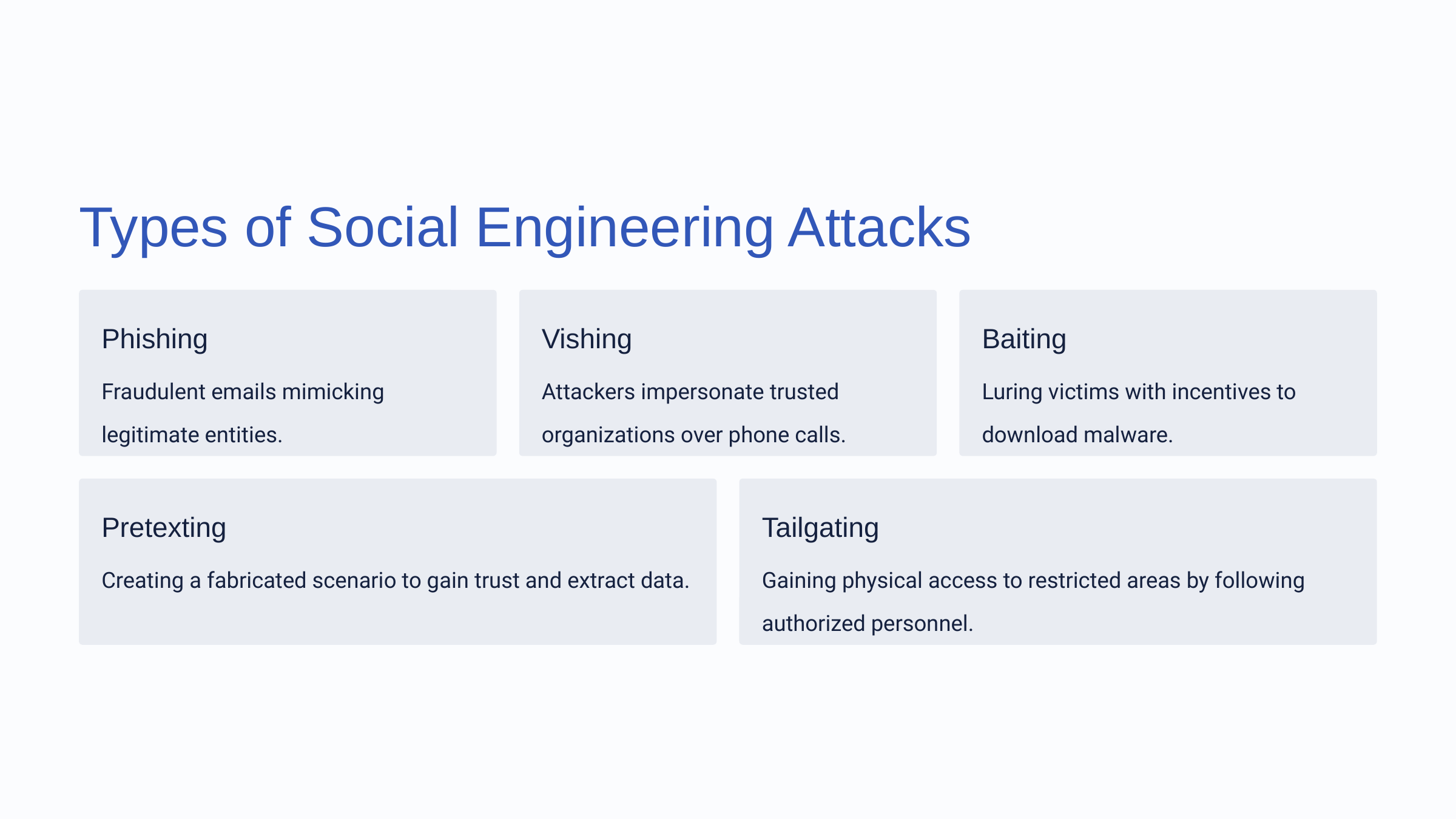

Types of Social Engineering Attacks

Phishing
Vishing
Baiting
Fraudulent emails mimicking legitimate entities.
Attackers impersonate trusted organizations over phone calls.
Luring victims with incentives to download malware.

Pretexting
Tailgating
Creating a fabricated scenario to gain trust and extract data.
Gaining physical access to restricted areas by following authorized personnel.